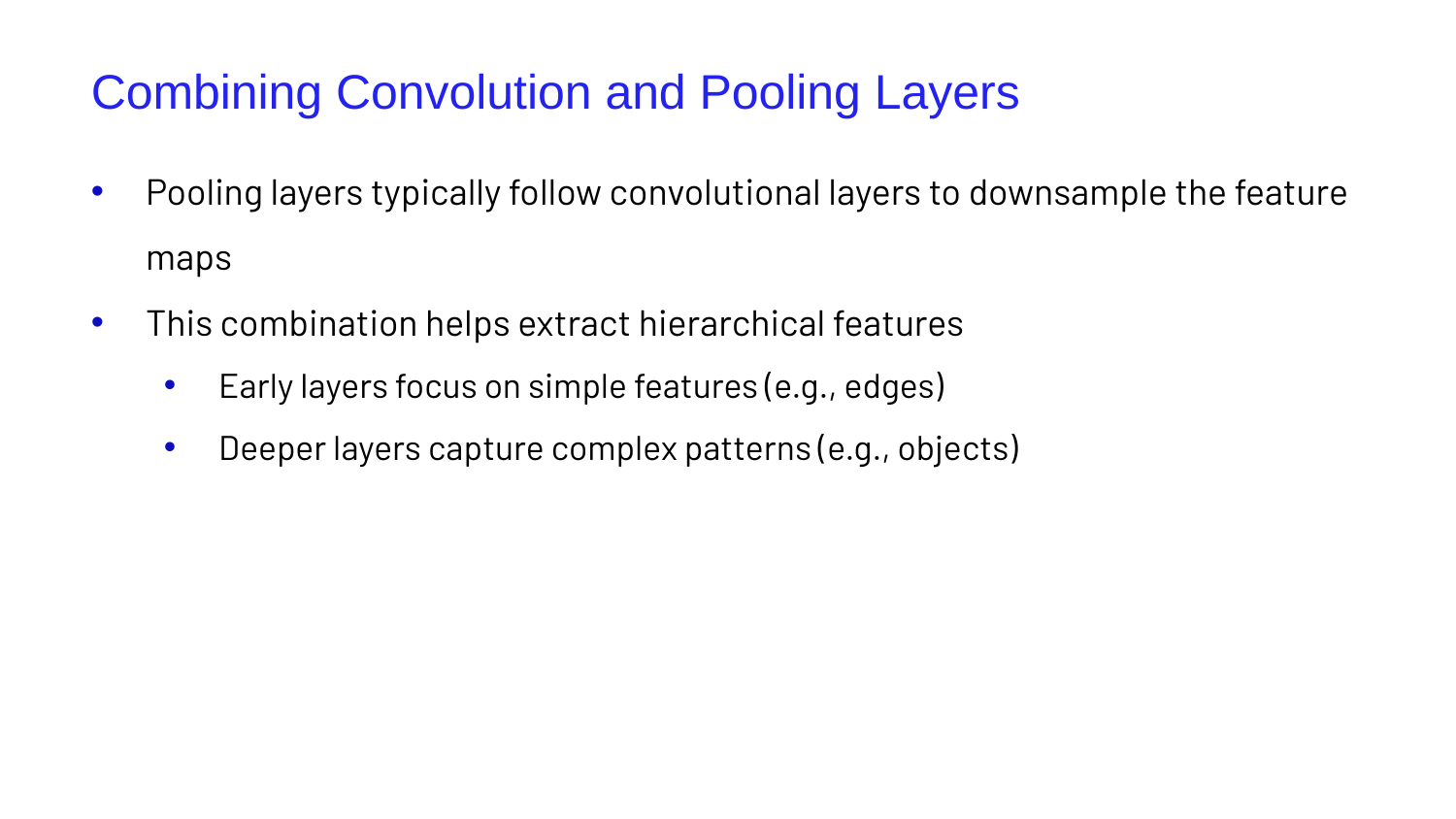

Combining Convolution and Pooling Layers
Pooling layers typically follow convolutional layers to downsample the feature maps
This combination helps extract hierarchical features
Early layers focus on simple features (e.g., edges)
Deeper layers capture complex patterns (e.g., objects)